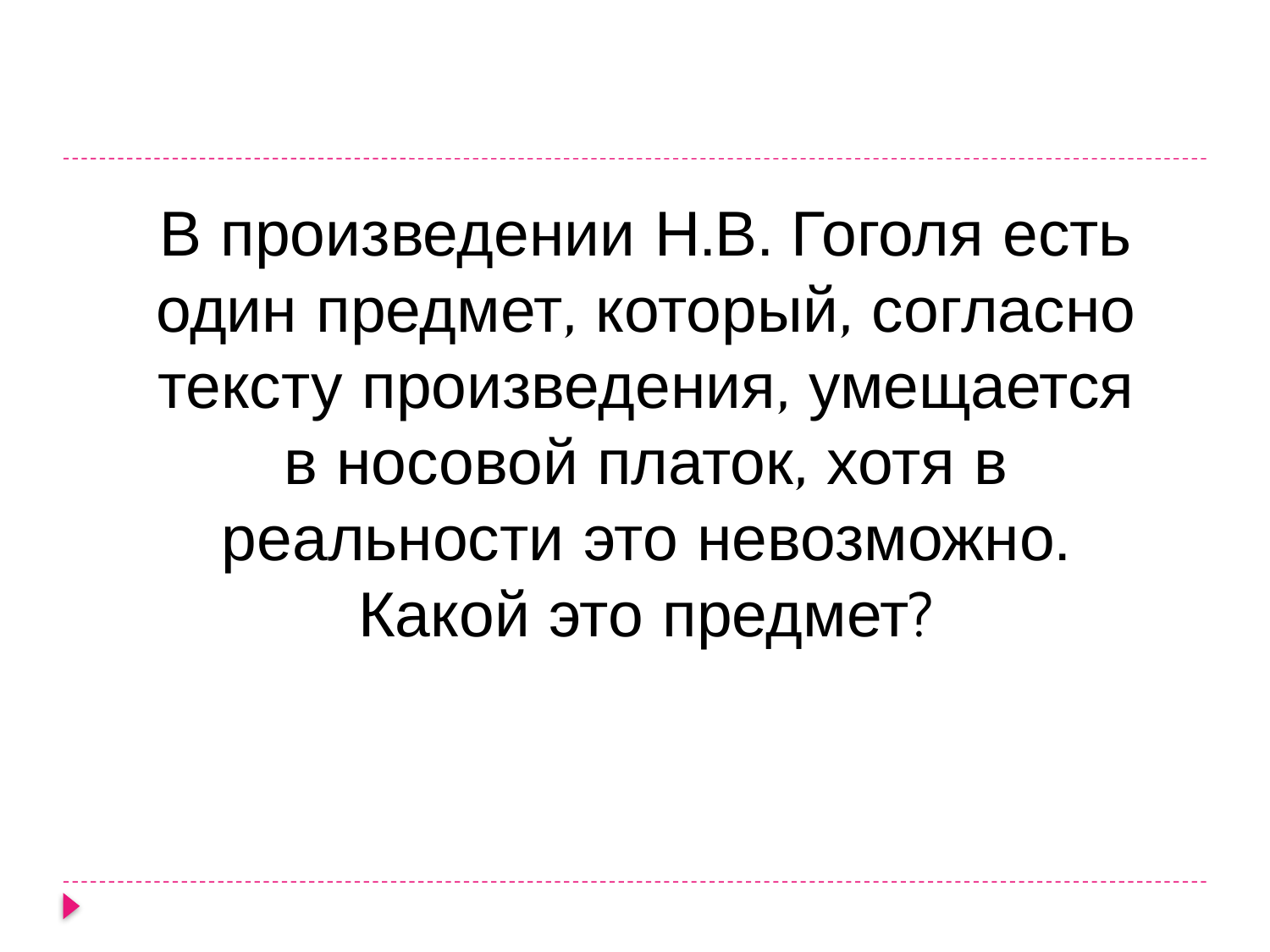

В произведении Н.В. Гоголя есть один предмет, который, согласно тексту произведения, умещается в носовой платок, хотя в реальности это невозможно. Какой это предмет?